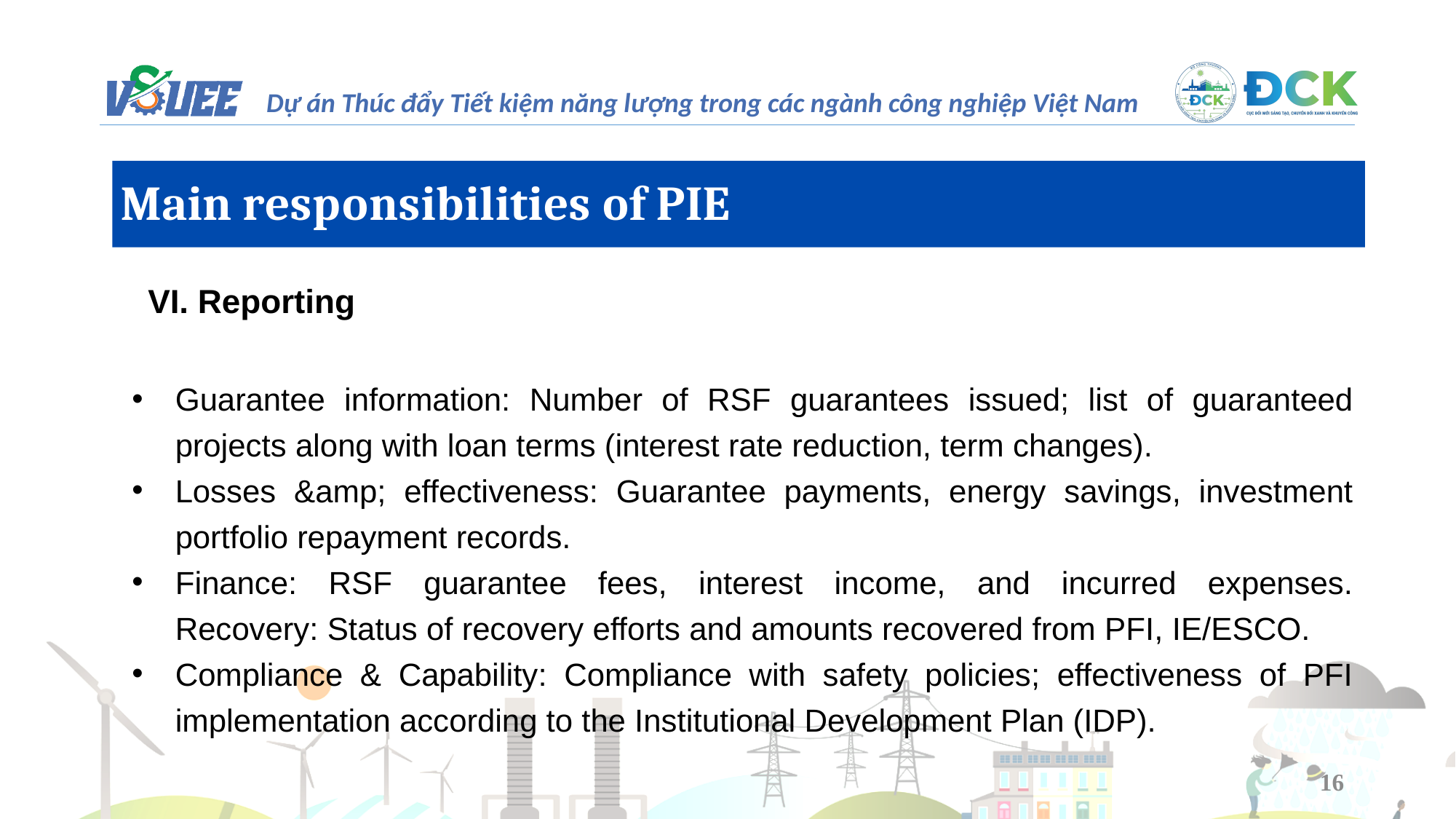

Main responsibilities of PIE
VI. Reporting

Guarantee information: Number of RSF guarantees issued; list of guaranteed projects along with loan terms (interest rate reduction, term changes).
Losses &amp; effectiveness: Guarantee payments, energy savings, investment portfolio repayment records.
Finance: RSF guarantee fees, interest income, and incurred expenses.
Recovery: Status of recovery efforts and amounts recovered from PFI, IE/ESCO.
Compliance & Capability: Compliance with safety policies; effectiveness of PFI implementation according to the Institutional Development Plan (IDP).

16